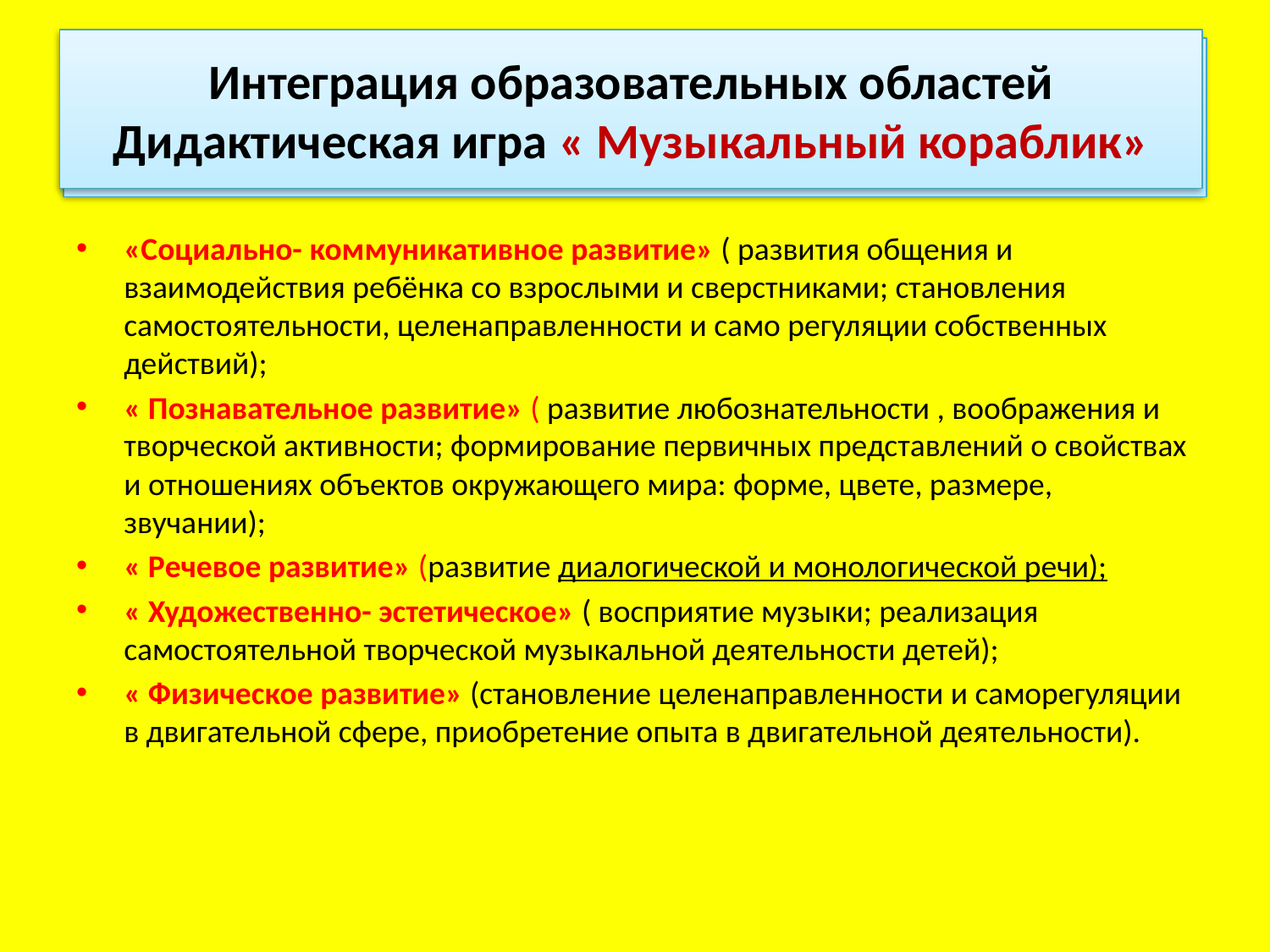

Интеграция образовательных областей
Дидактическая игра « Музыкальный кораблик»
# Интеграция образовательных областей Дидактическая игра « Музыкальный кораблик»
«Социально- коммуникативное развитие» ( развития общения и взаимодействия ребёнка со взрослыми и сверстниками; становления самостоятельности, целенаправленности и само регуляции собственных действий);
« Познавательное развитие» ( развитие любознательности , воображения и творческой активности; формирование первичных представлений о свойствах и отношениях объектов окружающего мира: форме, цвете, размере, звучании);
« Речевое развитие» (развитие диалогической и монологической речи);
« Художественно- эстетическое» ( восприятие музыки; реализация самостоятельной творческой музыкальной деятельности детей);
« Физическое развитие» (становление целенаправленности и саморегуляции в двигательной сфере, приобретение опыта в двигательной деятельности).